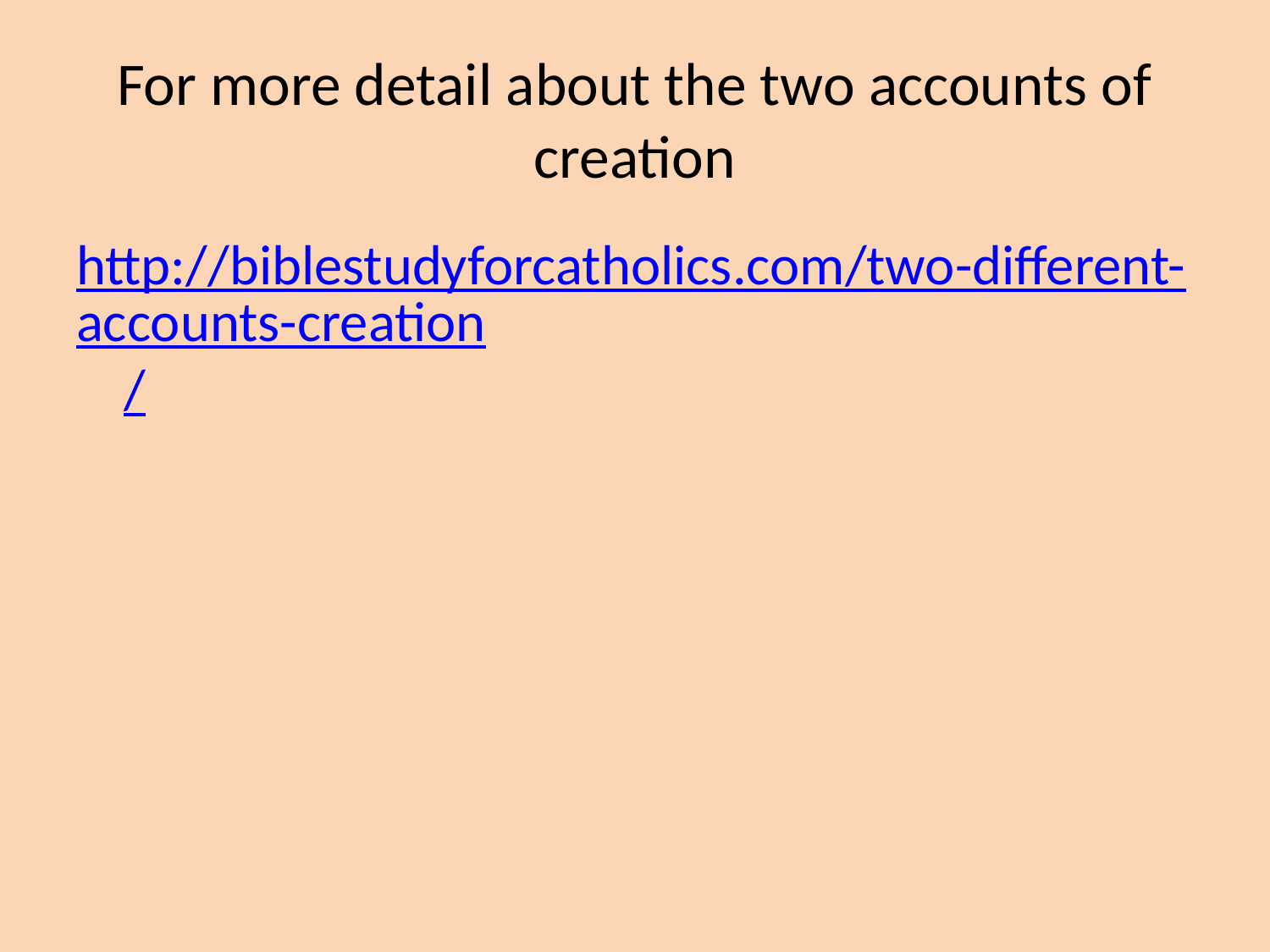

# For more detail about the two accounts of creation
http://biblestudyforcatholics.com/two-different-accounts-creation/